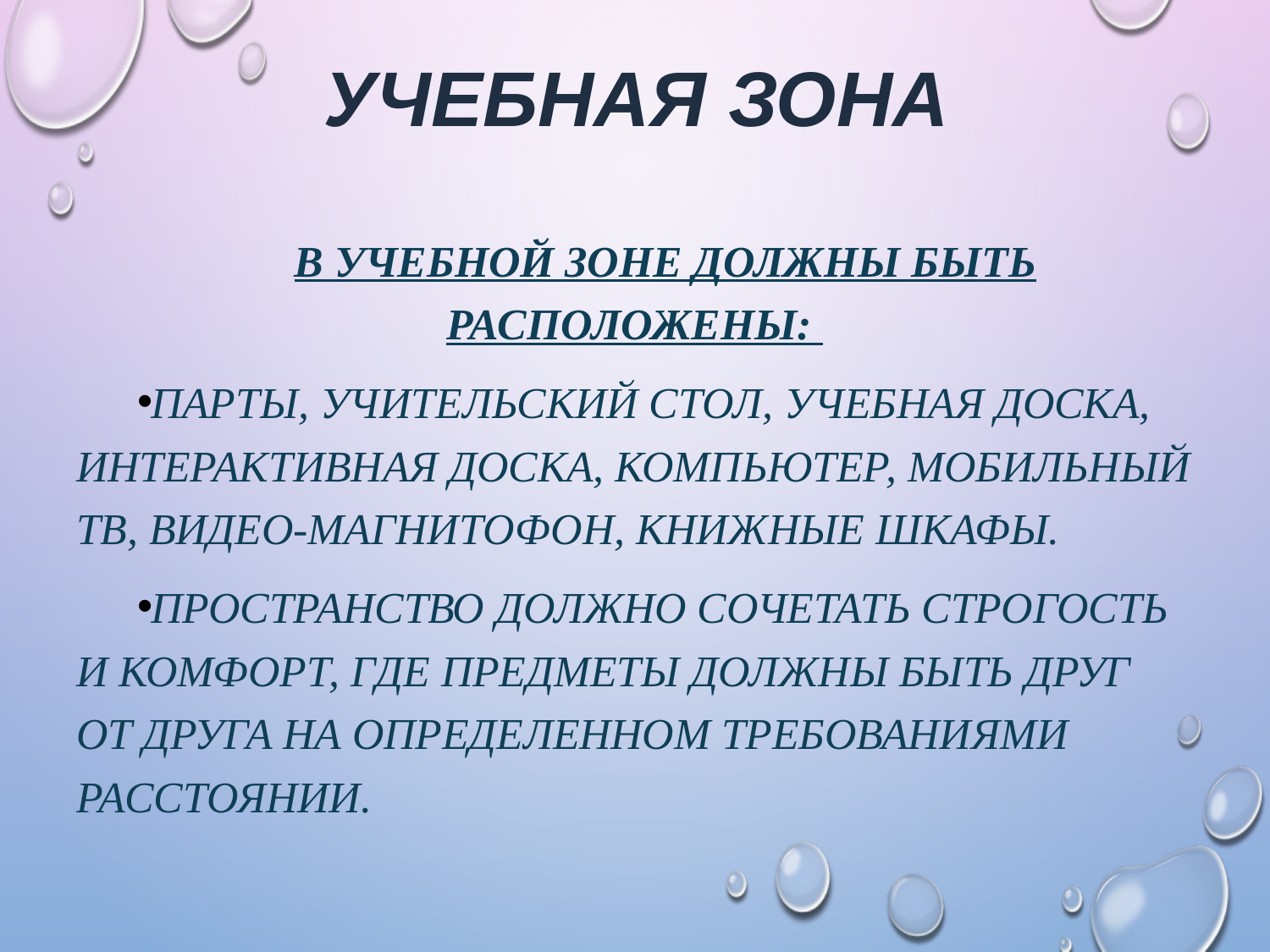

# Учебная зона
В учебной зоне должны быть расположены:
парты, учительский стол, учебная доска, интерактивная доска, компьютер, мобильный ТВ, видео-магнитофон, книжные шкафы.
Пространство должно сочетать строгость и комфорт, где предметы должны быть друг от друга на определенном требованиями расстоянии.